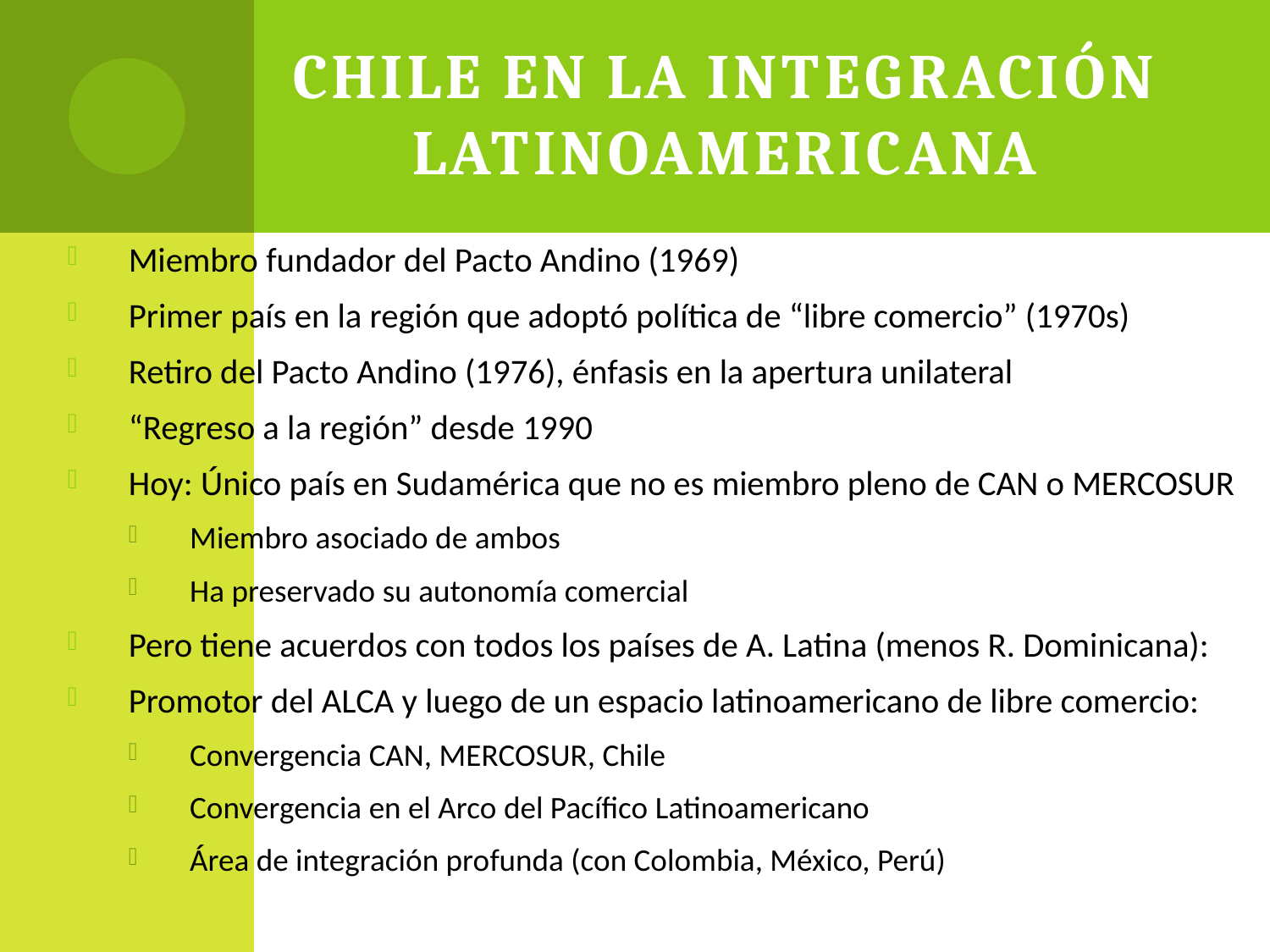

# Chile en la integración latinoamericana
Miembro fundador del Pacto Andino (1969)
Primer país en la región que adoptó política de “libre comercio” (1970s)
Retiro del Pacto Andino (1976), énfasis en la apertura unilateral
“Regreso a la región” desde 1990
Hoy: Único país en Sudamérica que no es miembro pleno de CAN o MERCOSUR
Miembro asociado de ambos
Ha preservado su autonomía comercial
Pero tiene acuerdos con todos los países de A. Latina (menos R. Dominicana):
Promotor del ALCA y luego de un espacio latinoamericano de libre comercio:
Convergencia CAN, MERCOSUR, Chile
Convergencia en el Arco del Pacífico Latinoamericano
Área de integración profunda (con Colombia, México, Perú)